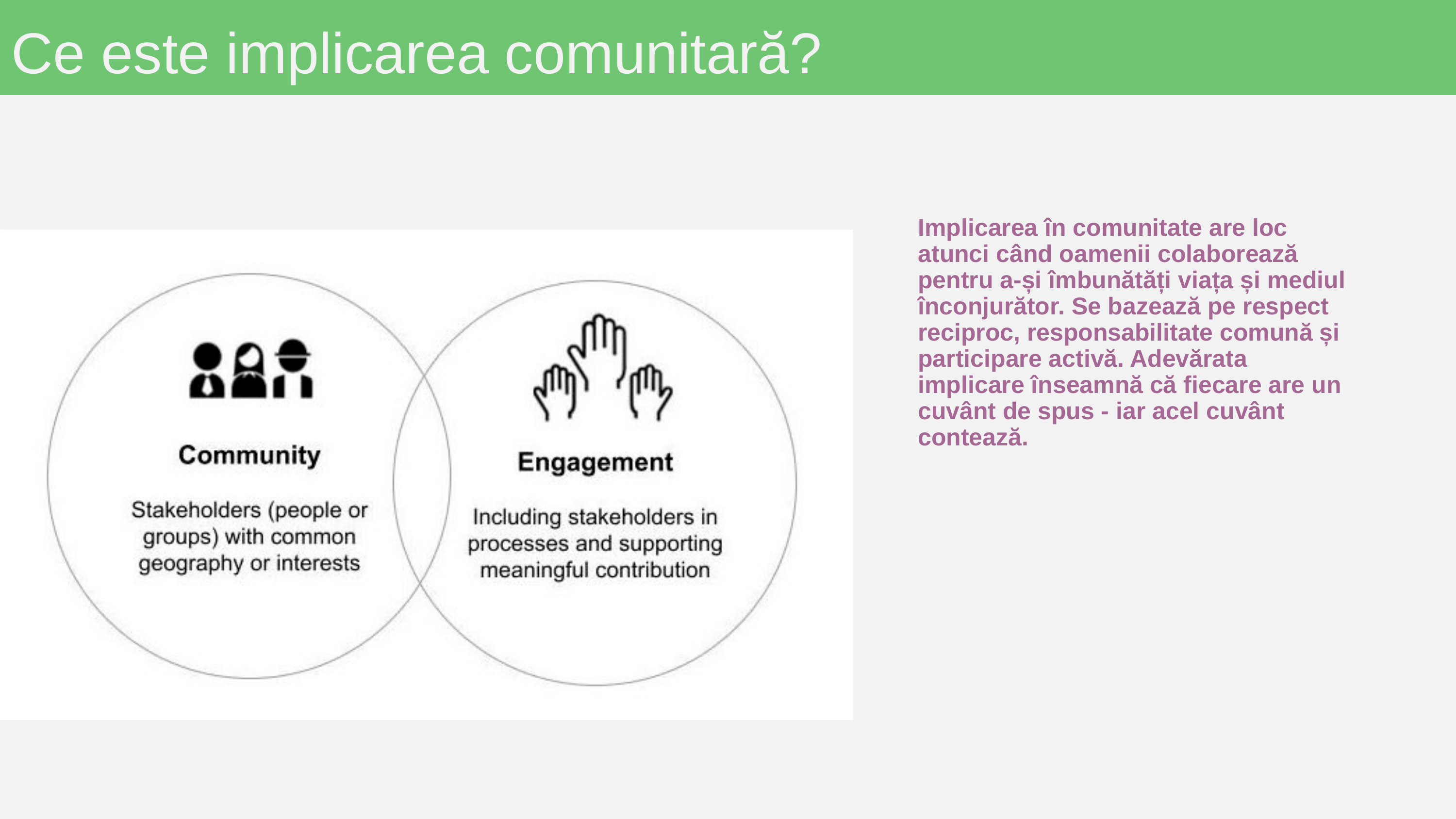

Ce este implicarea comunitară?
Implicarea în comunitate are loc atunci când oamenii colaborează pentru a-și îmbunătăți viața și mediul înconjurător. Se bazează pe respect reciproc, responsabilitate comună și participare activă. Adevărata implicare înseamnă că fiecare are un cuvânt de spus - iar acel cuvânt contează.